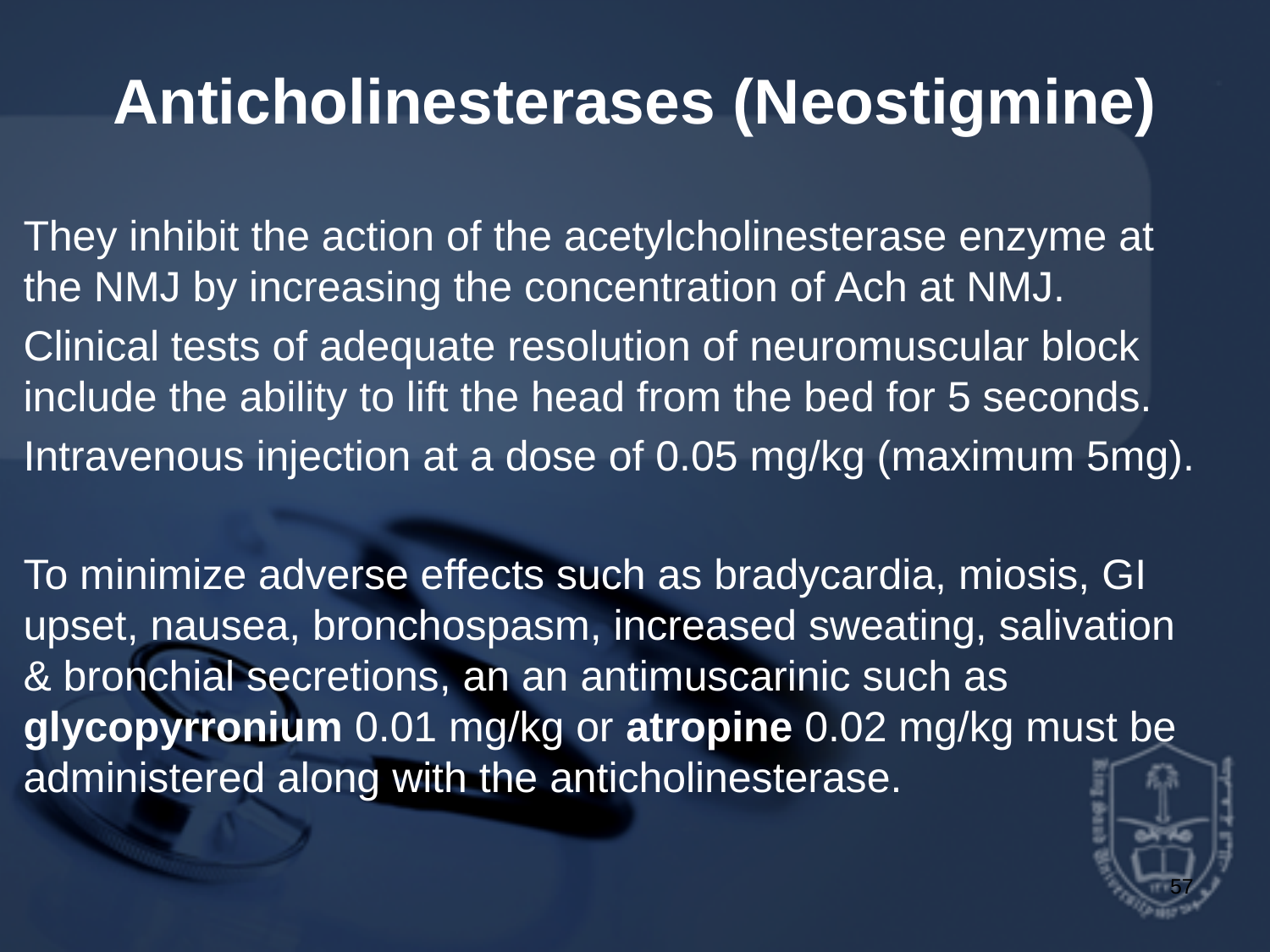

# Anticholinesterases (Neostigmine)
They inhibit the action of the acetylcholinesterase enzyme at the NMJ by increasing the concentration of Ach at NMJ.
Clinical tests of adequate resolution of neuromuscular block include the ability to lift the head from the bed for 5 seconds.
Intravenous injection at a dose of 0.05 mg/kg (maximum 5mg).

To minimize adverse effects such as bradycardia, miosis, GI upset, nausea, bronchospasm, increased sweating, salivation & bronchial secretions, an an antimuscarinic such as glycopyrronium 0.01 mg/kg or atropine 0.02 mg/kg must be administered along with the anticholinesterase.

57